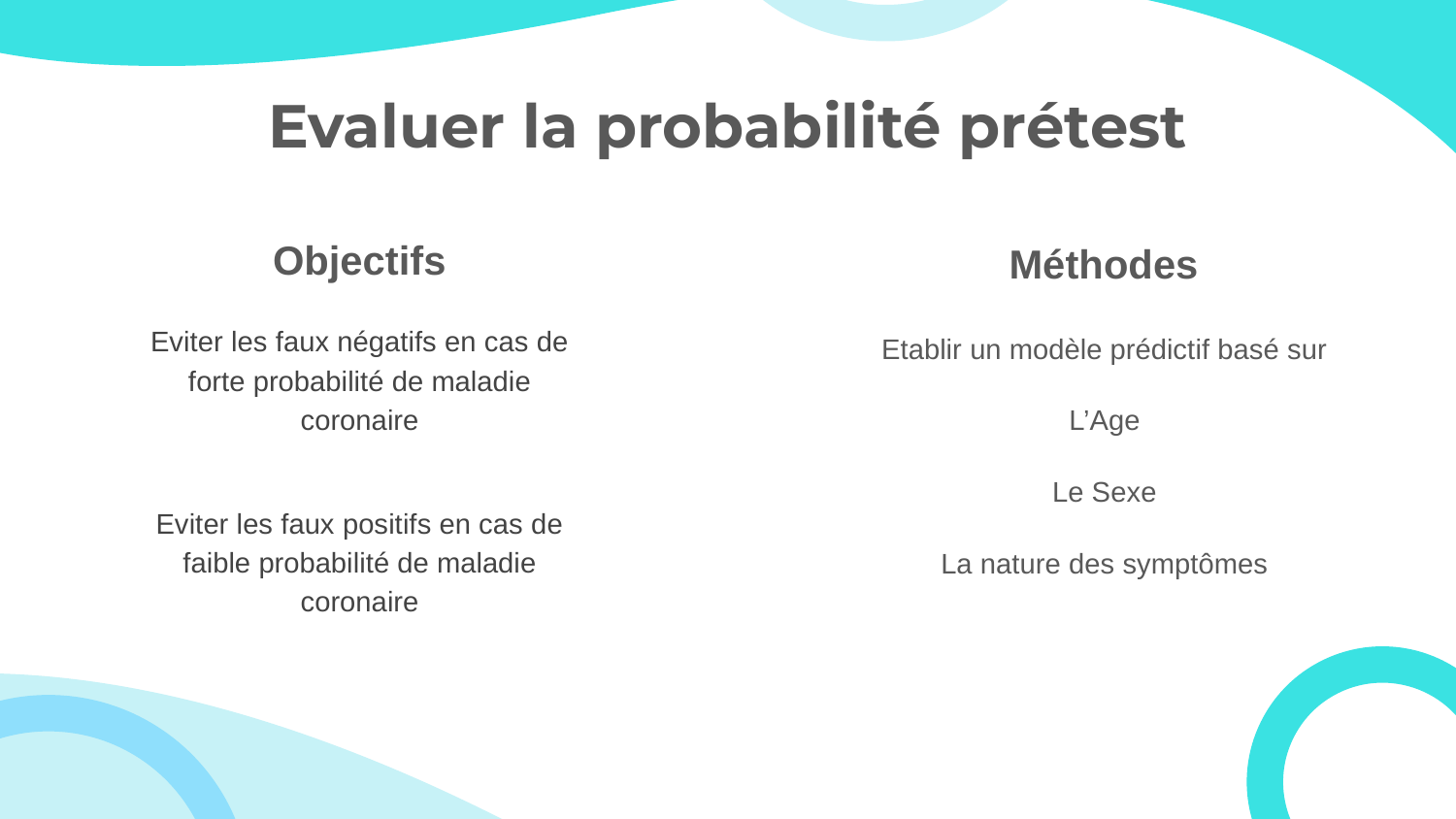

# Evaluer la probabilité prétest

Objectifs
Méthodes
Eviter les faux négatifs en cas de forte probabilité de maladie coronaire
Eviter les faux positifs en cas de faible probabilité de maladie coronaire
Etablir un modèle prédictif basé sur
L’Age
Le Sexe
La nature des symptômes